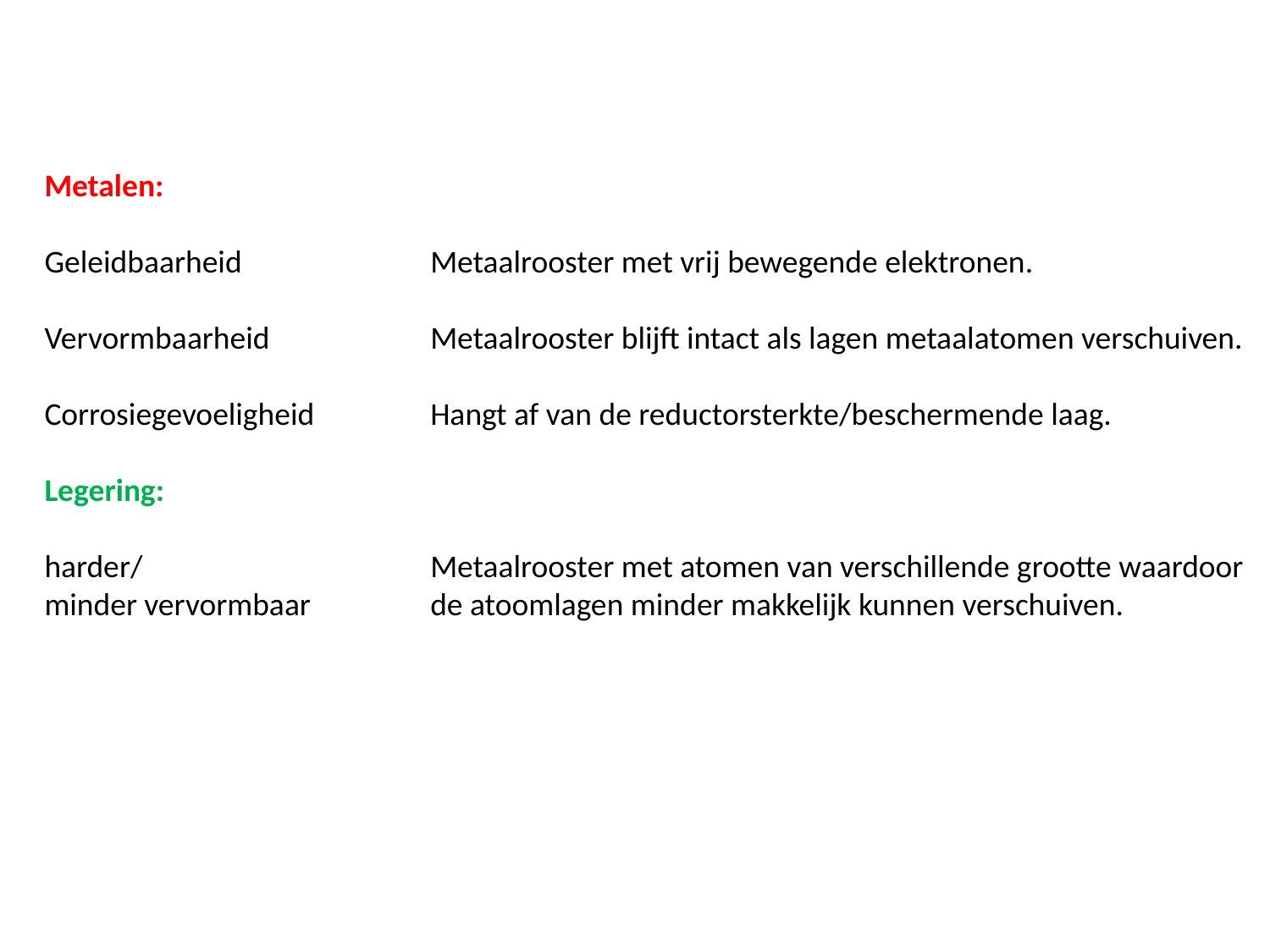

Metalen:

Geleidbaarheid                	Metaalrooster met vrij bewegende elektronen.

Vervormbaarheid	Metaalrooster blijft intact als lagen metaalatomen verschuiven.

Corrosiegevoeligheid       	Hangt af van de reductorsterkte/beschermende laag.

Legering:

harder/                              	Metaalrooster met atomen van verschillende grootte waardoor minder vervormbaar                	de atoomlagen minder makkelijk kunnen verschuiven.